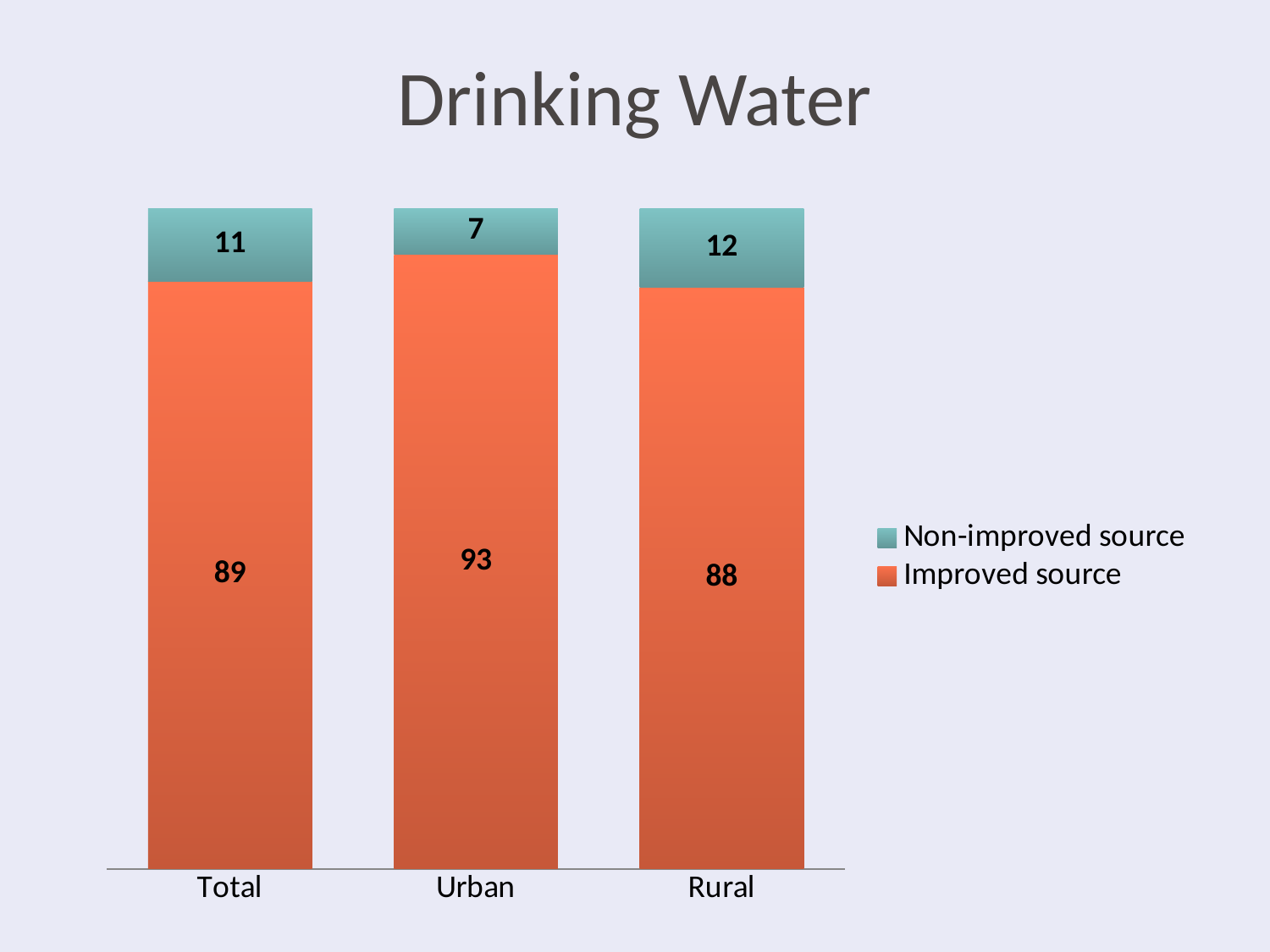

# Drinking Water

### Chart

| Category | Improved source | Non-improved source |
|---|---|---|
| Total | 89.0 | 11.0 |
| Urban | 93.0 | 7.0 |
| Rural | 88.0 | 12.0 |